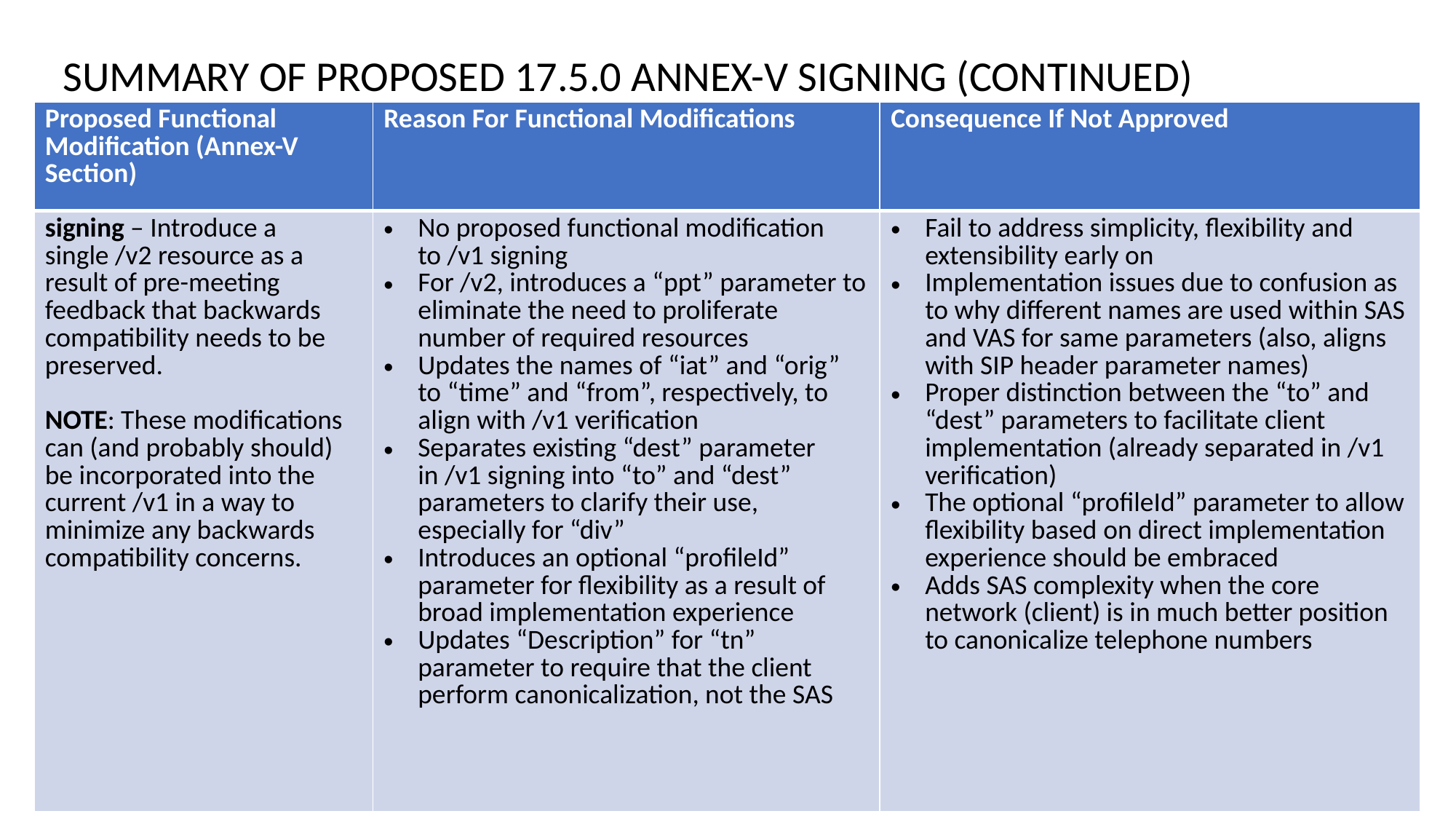

Summary of proposed 17.5.0 Annex-V Signing (Continued)
| Proposed Functional Modification (Annex-V Section) | Reason For Functional Modifications | Consequence If Not Approved |
| --- | --- | --- |
| signing – Introduce a single /v2 resource as a result of pre-meeting feedback that backwards compatibility needs to be preserved. NOTE: These modifications can (and probably should) be incorporated into the current /v1 in a way to minimize any backwards compatibility concerns. | No proposed functional modification to /v1 signing For /v2, introduces a “ppt” parameter to eliminate the need to proliferate number of required resources Updates the names of “iat” and “orig” to “time” and “from”, respectively, to align with /v1 verification Separates existing “dest” parameter in /v1 signing into “to” and “dest” parameters to clarify their use, especially for “div” Introduces an optional “profileId” parameter for flexibility as a result of broad implementation experience Updates “Description” for “tn” parameter to require that the client perform canonicalization, not the SAS | Fail to address simplicity, flexibility and extensibility early on Implementation issues due to confusion as to why different names are used within SAS and VAS for same parameters (also, aligns with SIP header parameter names) Proper distinction between the “to” and “dest” parameters to facilitate client implementation (already separated in /v1 verification) The optional “profileId” parameter to allow flexibility based on direct implementation experience should be embraced Adds SAS complexity when the core network (client) is in much better position to canonicalize telephone numbers |
4